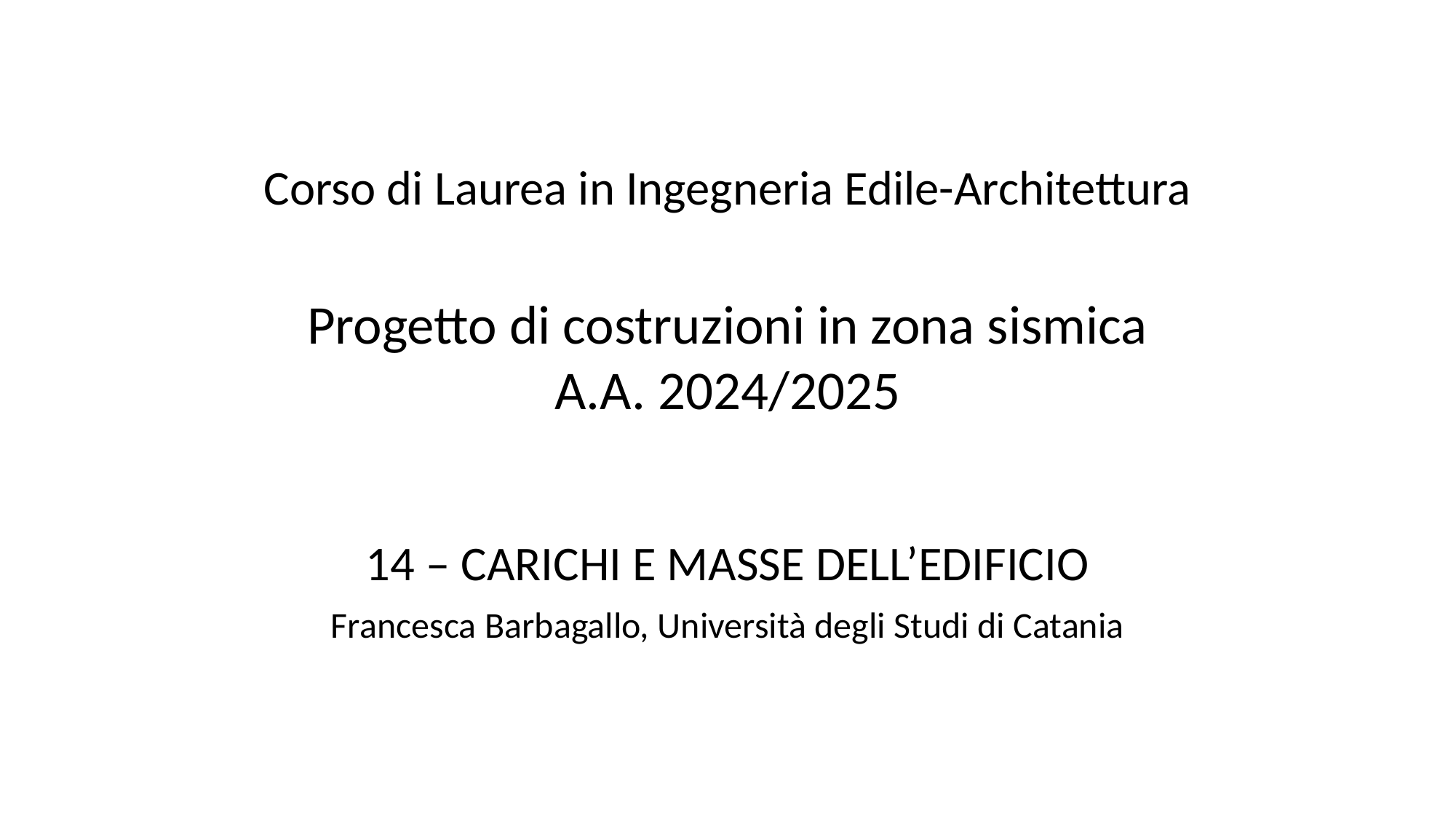

# Corso di Laurea in Ingegneria Edile-Architettura
Progetto di costruzioni in zona sismica
A.A. 2024/2025
14 – CARICHI E MASSE DELL’EDIFICIO
Francesca Barbagallo, Università degli Studi di Catania